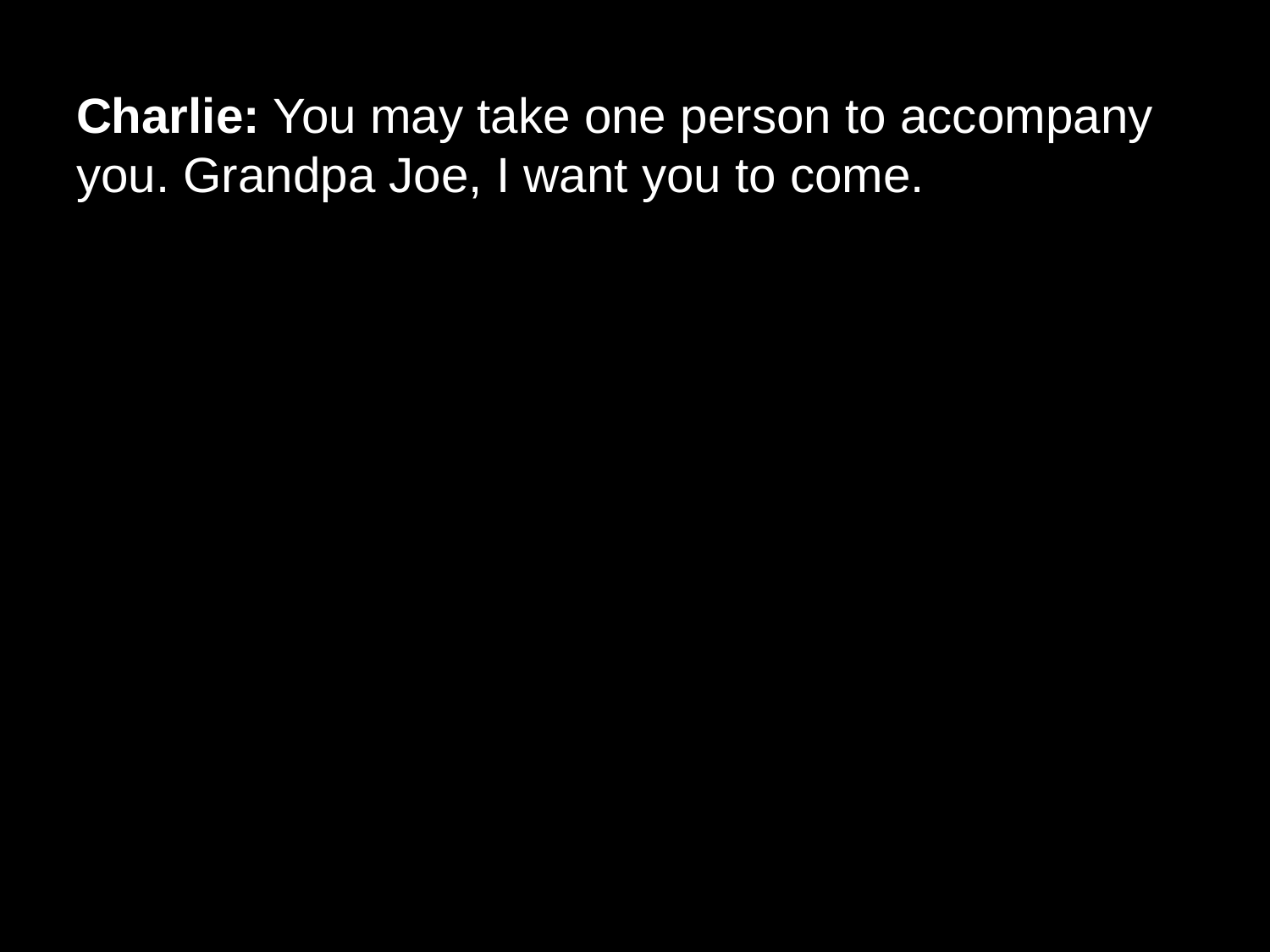

# Charlie: You may take one person to accompany you. Grandpa Joe, I want you to come.